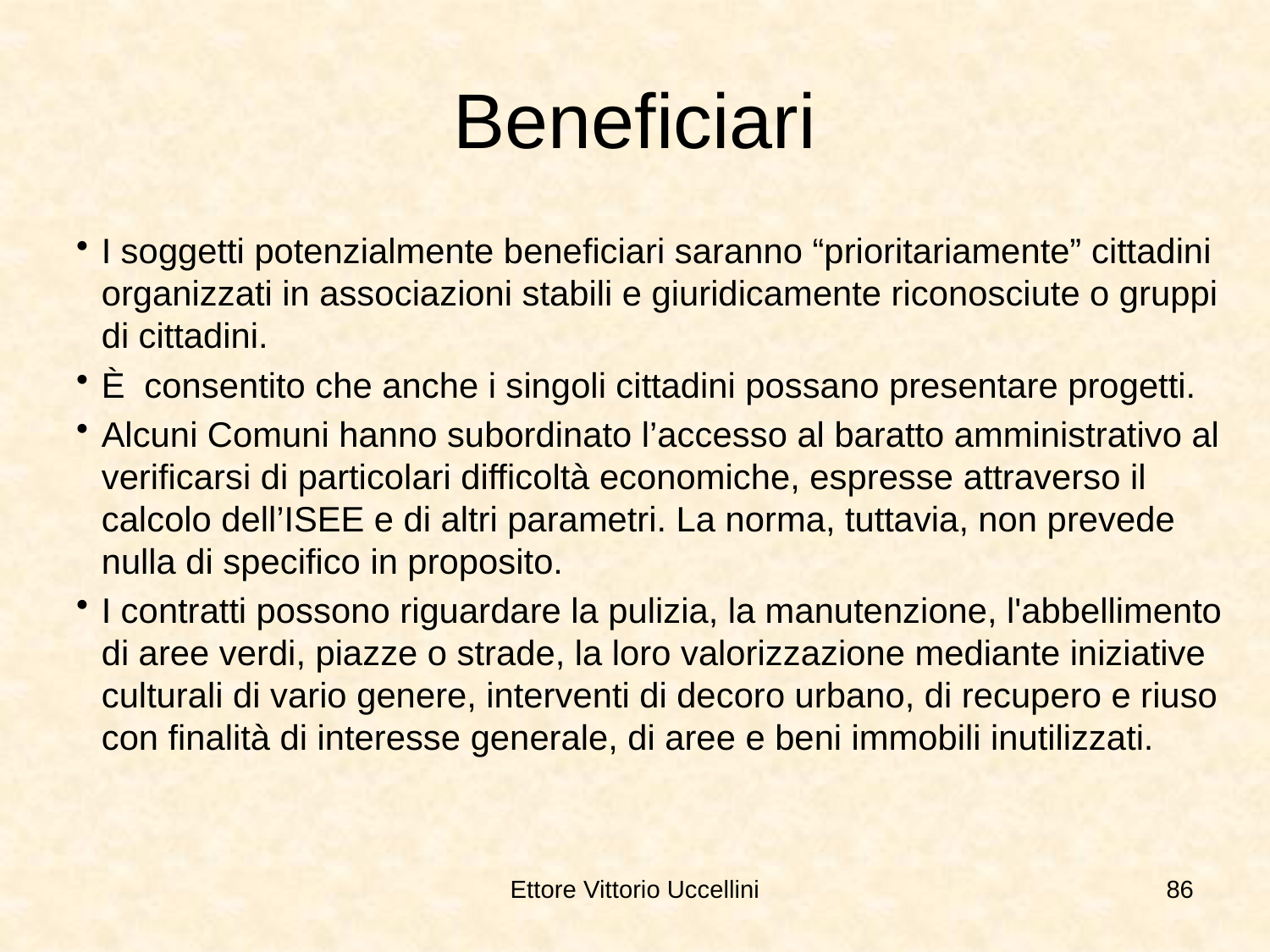

# Beneficiari
I soggetti potenzialmente beneficiari saranno “prioritariamente” cittadini organizzati in associazioni stabili e giuridicamente riconosciute o gruppi di cittadini.
È  consentito che anche i singoli cittadini possano presentare progetti.
Alcuni Comuni hanno subordinato l’accesso al baratto amministrativo al verificarsi di particolari difficoltà economiche, espresse attraverso il calcolo dell’ISEE e di altri parametri. La norma, tuttavia, non prevede nulla di specifico in proposito.
I contratti possono riguardare la pulizia, la manutenzione, l'abbellimento di aree verdi, piazze o strade, la loro valorizzazione mediante iniziative culturali di vario genere, interventi di decoro urbano, di recupero e riuso con finalità di interesse generale, di aree e beni immobili inutilizzati.
Ettore Vittorio Uccellini
86